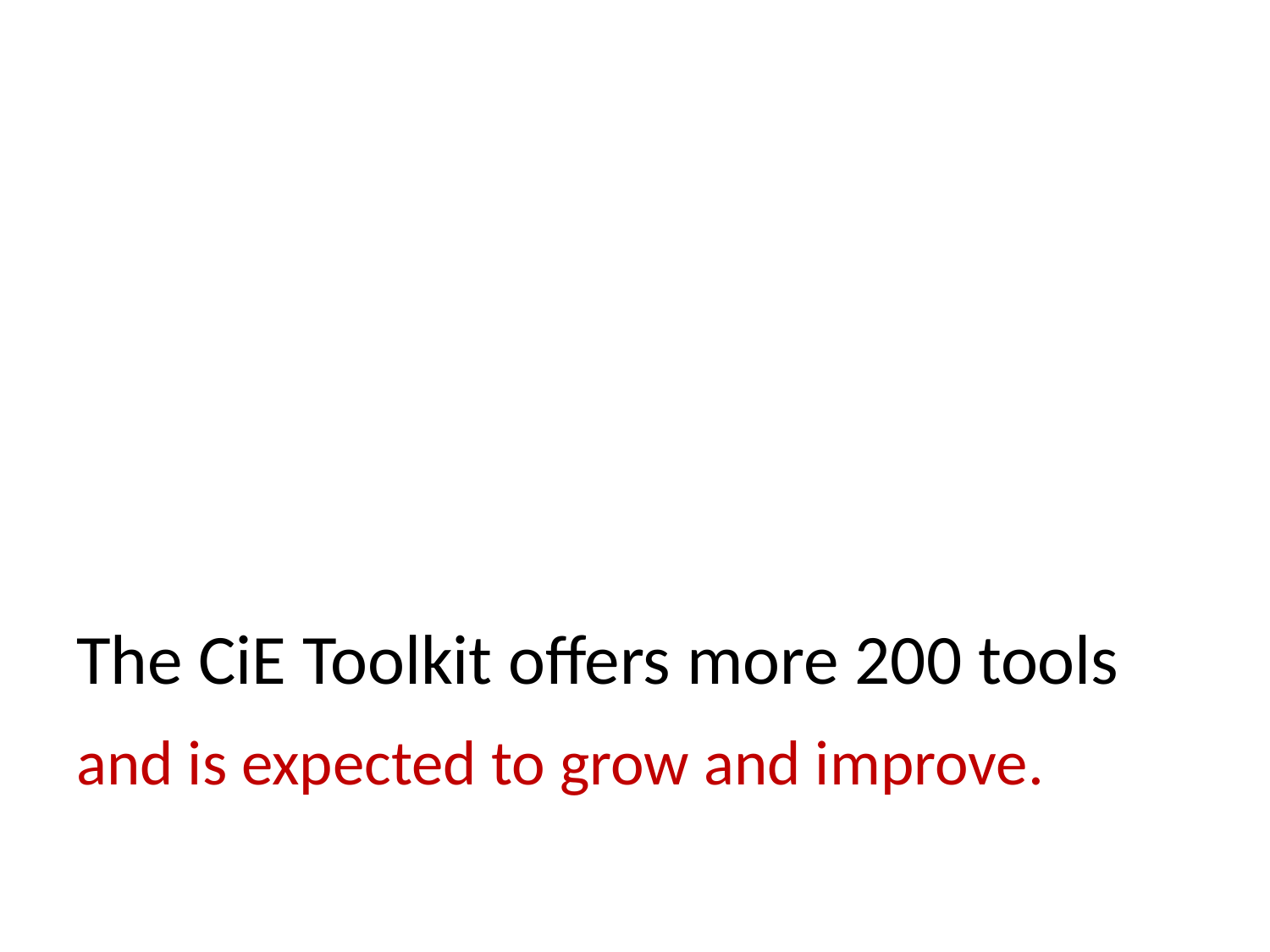

The CiE Toolkit offers more 200 tools
and is expected to grow and improve.